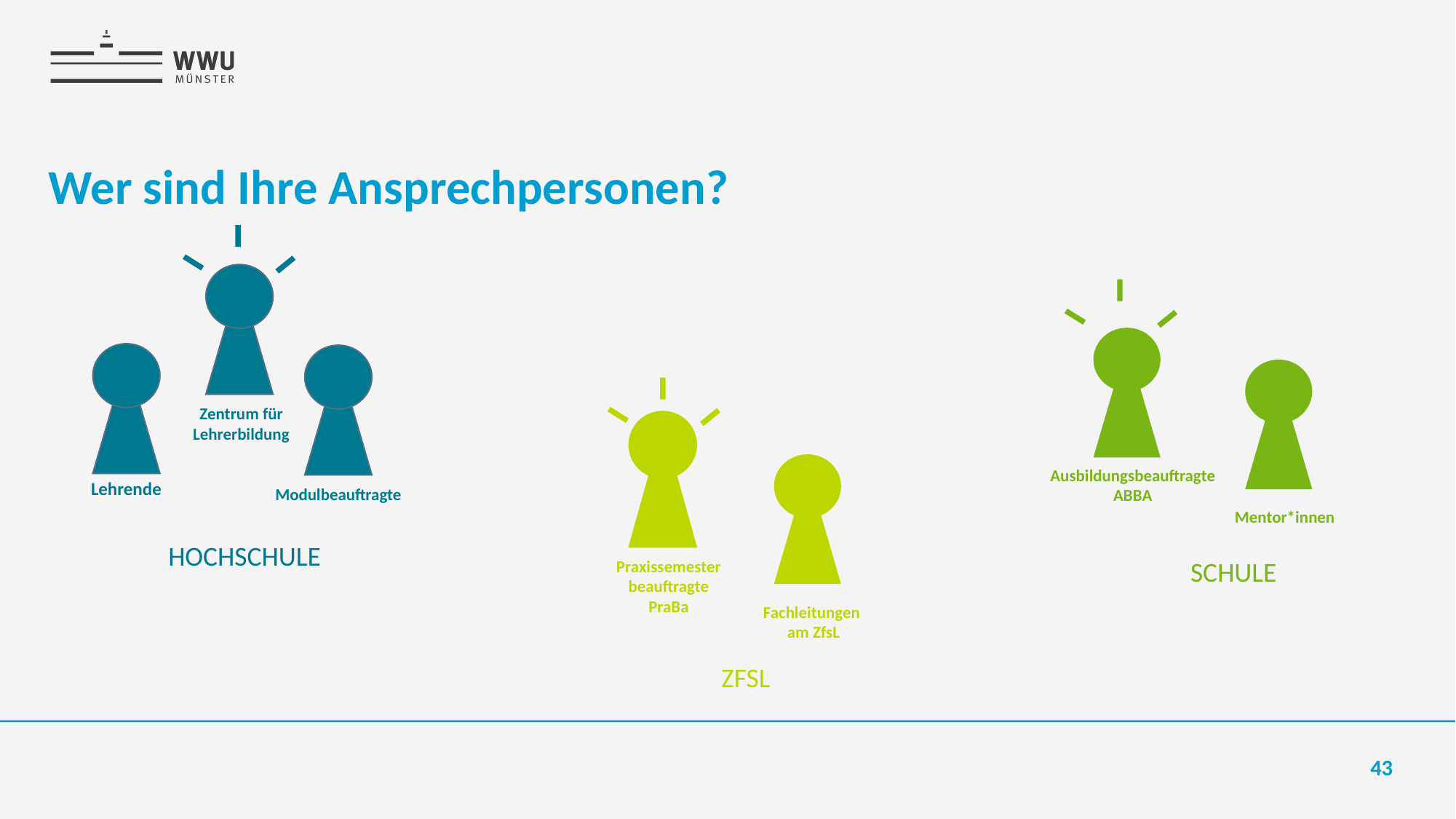

# Wer sind Ihre Ansprechpersonen?

Zentrum für Lehrerbildung

Lehrende

Modulbeauftragte
HOCHSCHULE

Ausbildungsbeauftragte
ABBA

Mentor*innen
SCHULE

Praxissemester
beauftragte
PraBa

Fachleitungen
am ZfsL
ZFSL
43